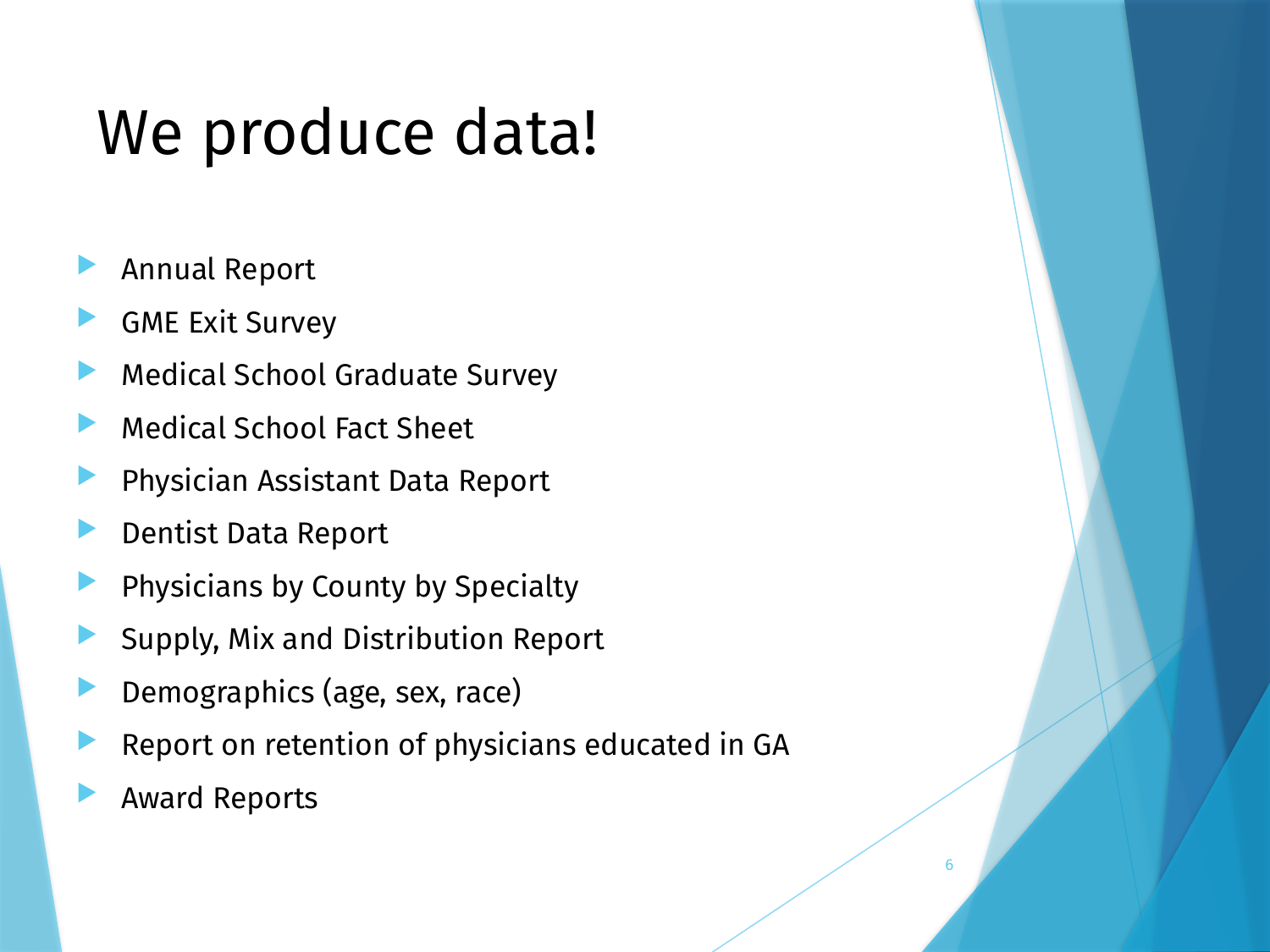

# We produce data!
Annual Report
GME Exit Survey
Medical School Graduate Survey
Medical School Fact Sheet
Physician Assistant Data Report
Dentist Data Report
Physicians by County by Specialty
Supply, Mix and Distribution Report
Demographics (age, sex, race)
Report on retention of physicians educated in GA
Award Reports
6